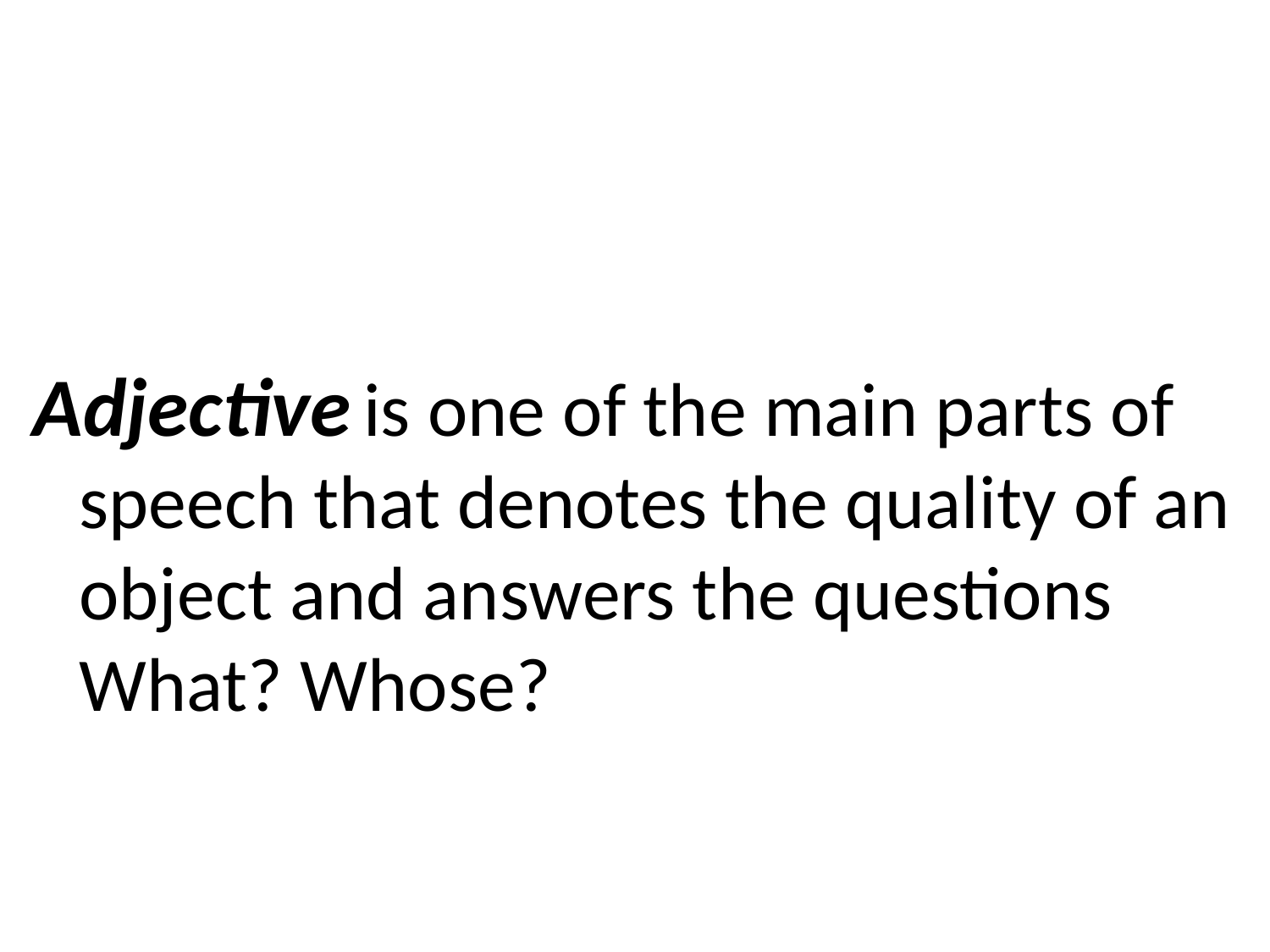

Adjective is one of the main parts of speech that denotes the quality of an object and answers the questions What? Whose?